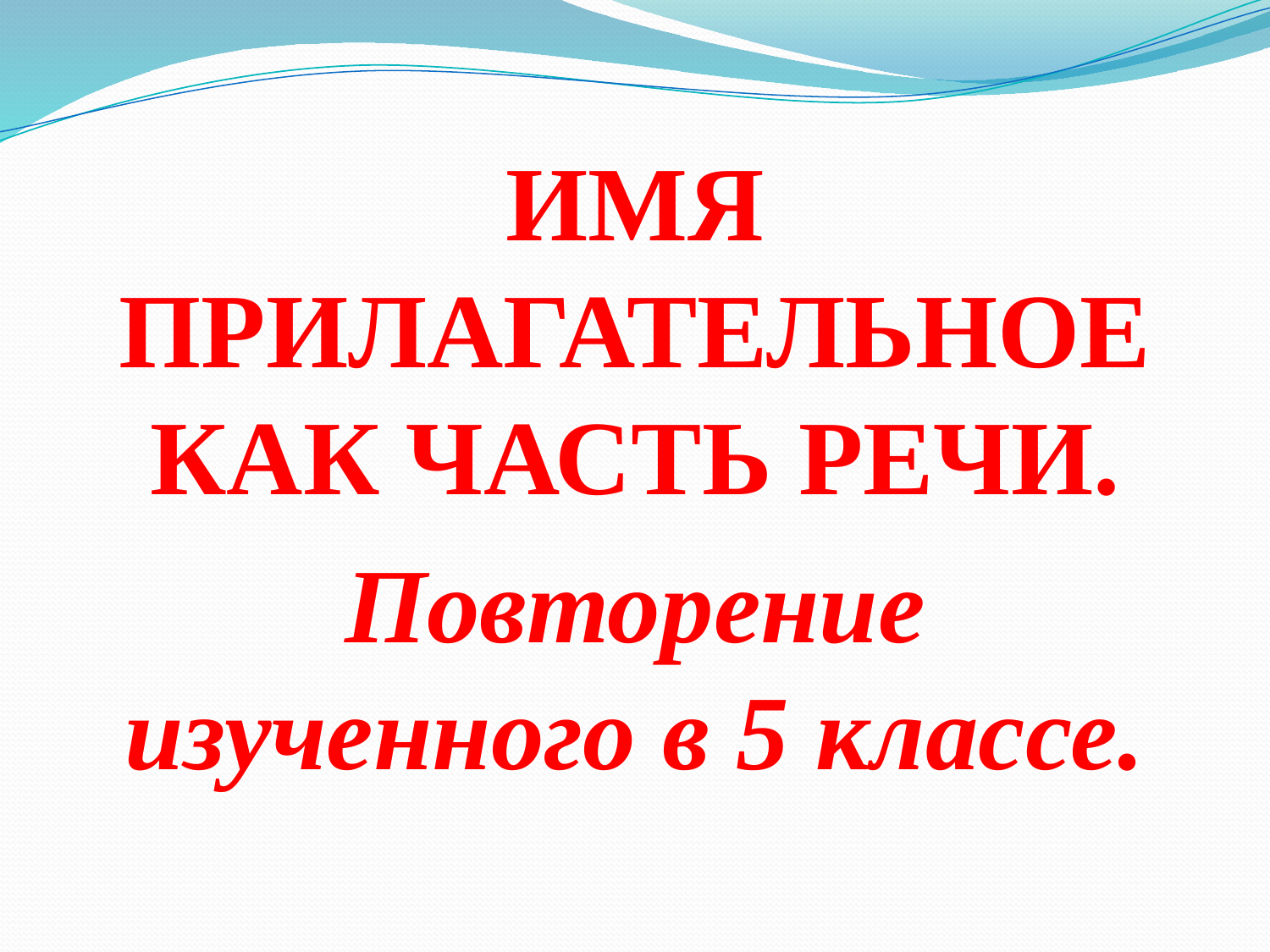

ИМЯ ПРИЛАГАТЕЛЬНОЕ КАК ЧАСТЬ РЕЧИ.
Повторение изученного в 5 классе.